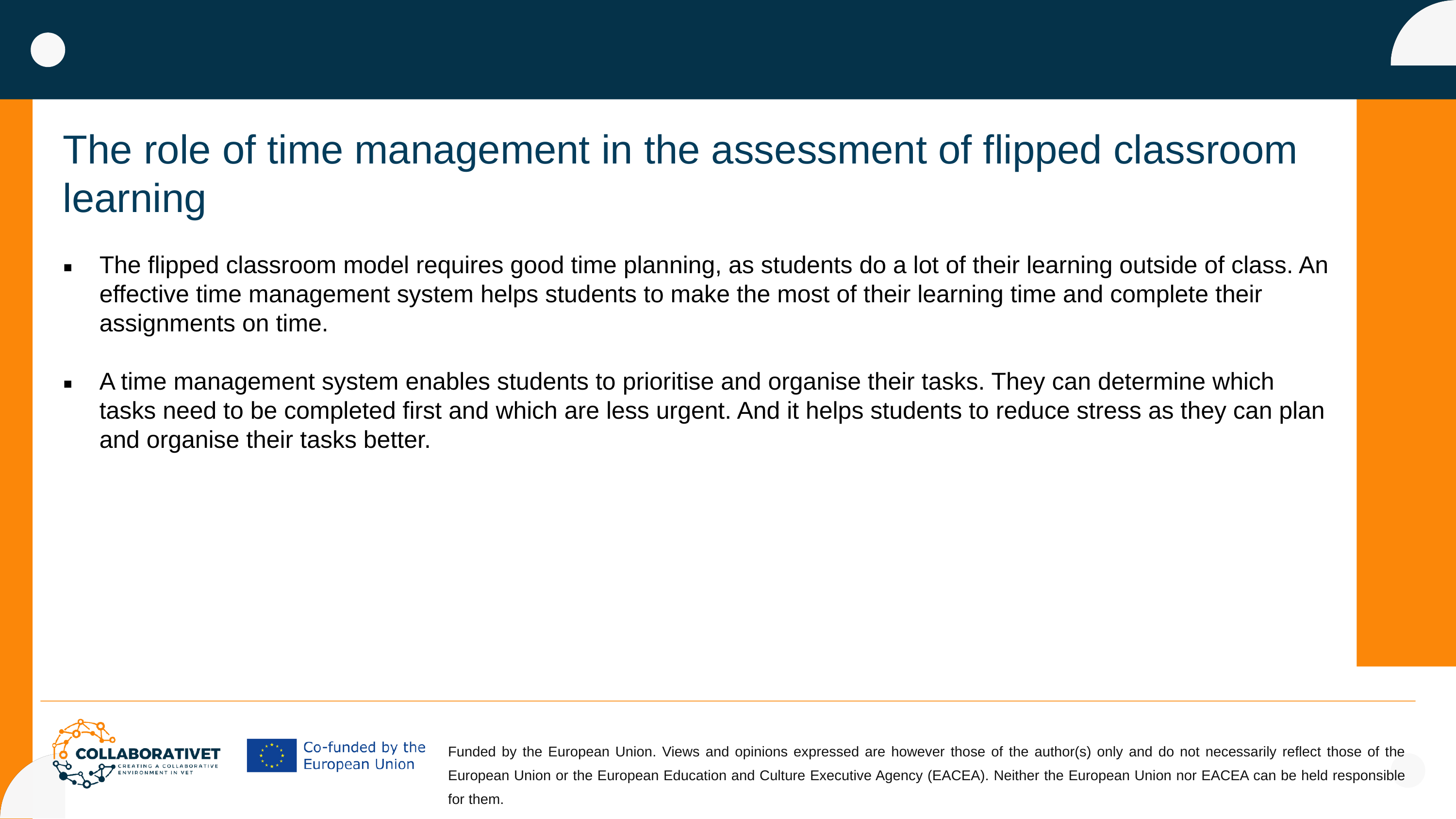

The role of time management in the assessment of flipped classroom learning
The flipped classroom model requires good time planning, as students do a lot of their learning outside of class. An effective time management system helps students to make the most of their learning time and complete their assignments on time.

A time management system enables students to prioritise and organise their tasks. They can determine which tasks need to be completed first and which are less urgent. And it helps students to reduce stress as they can plan and organise their tasks better.

Funded by the European Union. Views and opinions expressed are however those of the author(s) only and do not necessarily reflect those of the European Union or the European Education and Culture Executive Agency (EACEA). Neither the European Union nor EACEA can be held responsible for them.